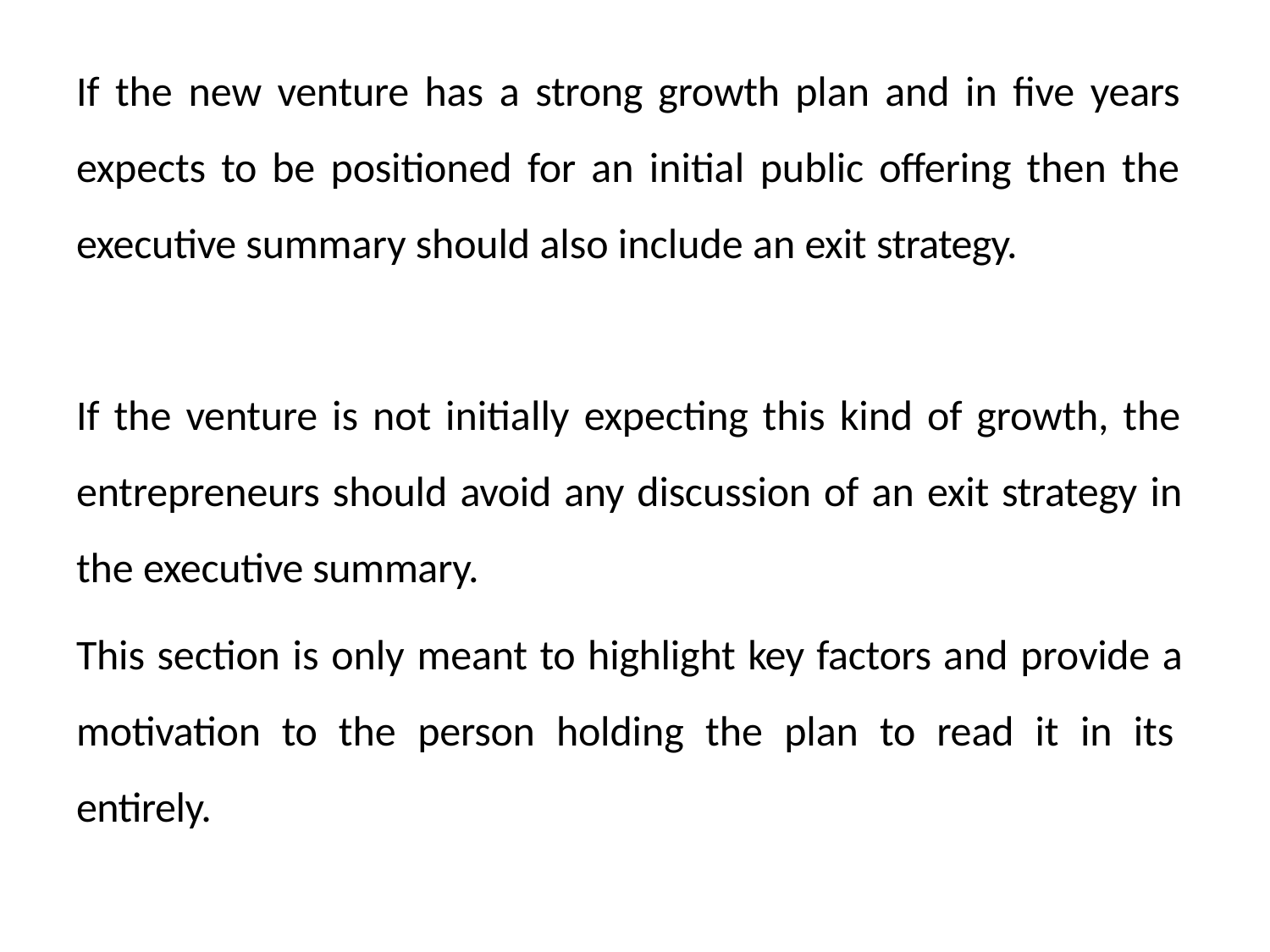

# If the new venture has a strong growth plan and in five years  expects to be positioned for an initial public offering then the  executive summary should also include an exit strategy.
If the venture is not initially expecting this kind of growth, the  entrepreneurs should avoid any discussion of an exit strategy in  the executive summary.
This section is only meant to highlight key factors and provide a  motivation to the person holding the plan to read it in its  entirely.